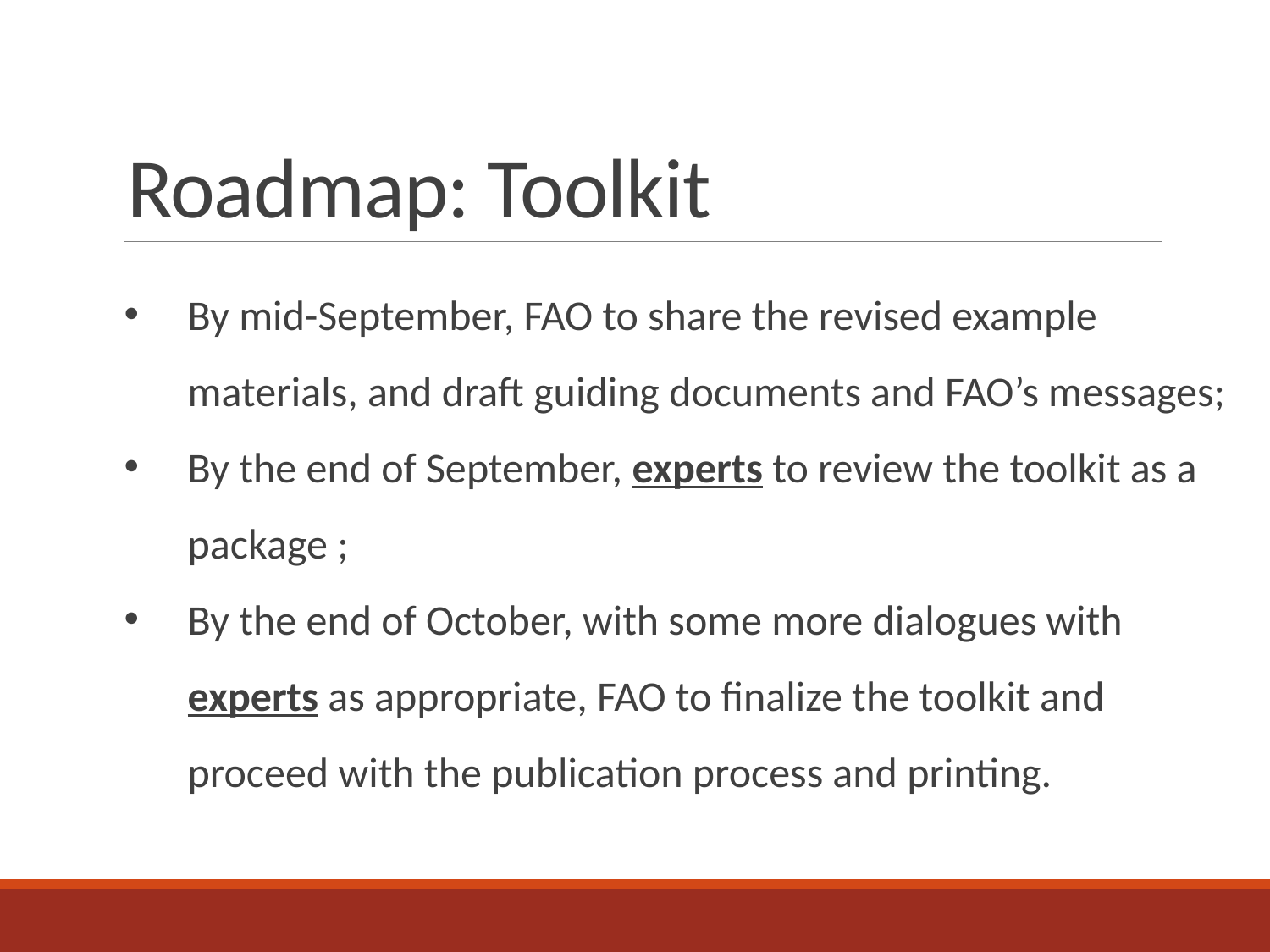

# Roadmap: Toolkit
By mid-September, FAO to share the revised example materials, and draft guiding documents and FAO’s messages;
By the end of September, experts to review the toolkit as a package ;
By the end of October, with some more dialogues with experts as appropriate, FAO to finalize the toolkit and proceed with the publication process and printing.